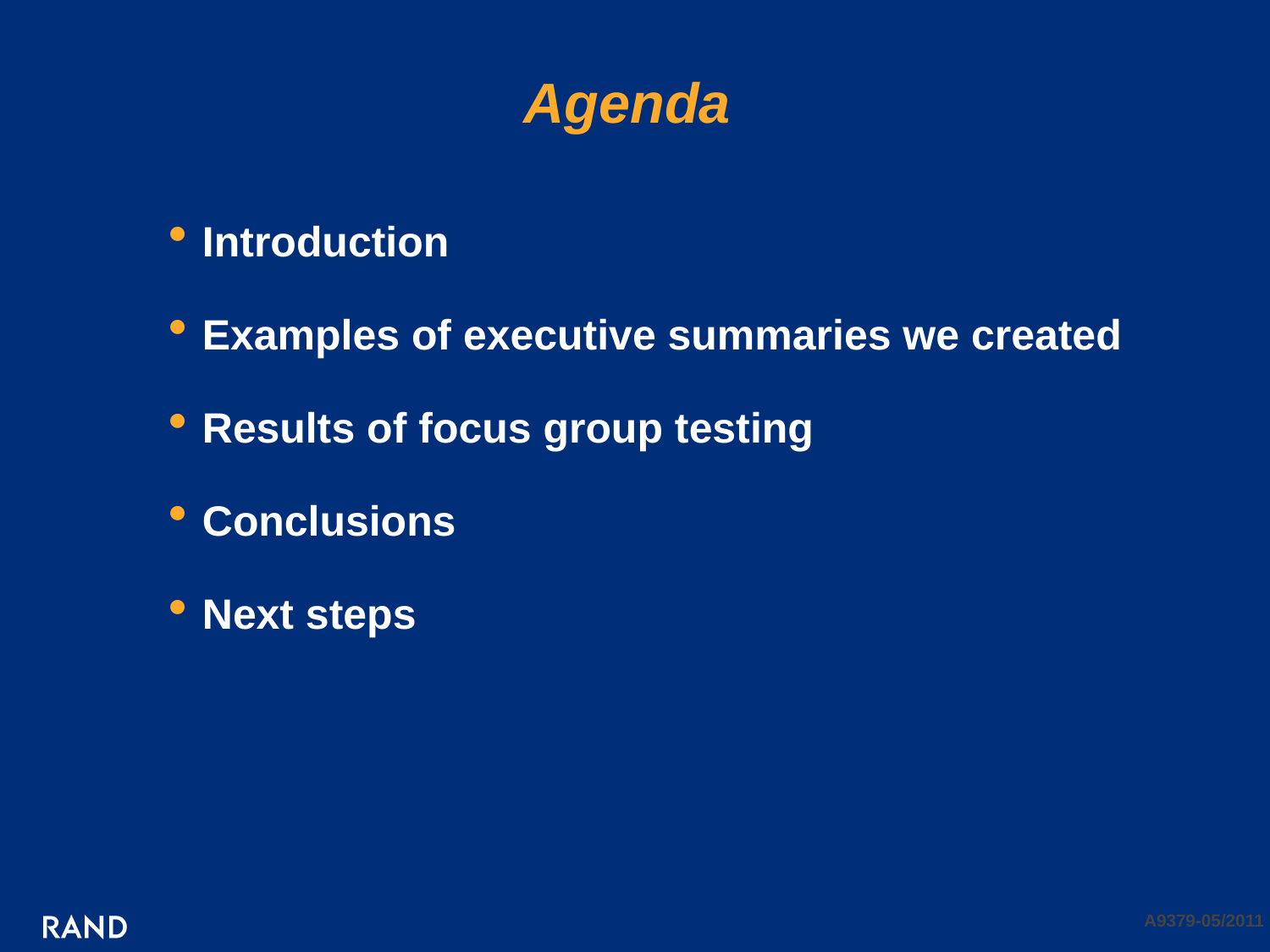

# Agenda
Introduction
Examples of executive summaries we created
Results of focus group testing
Conclusions
Next steps